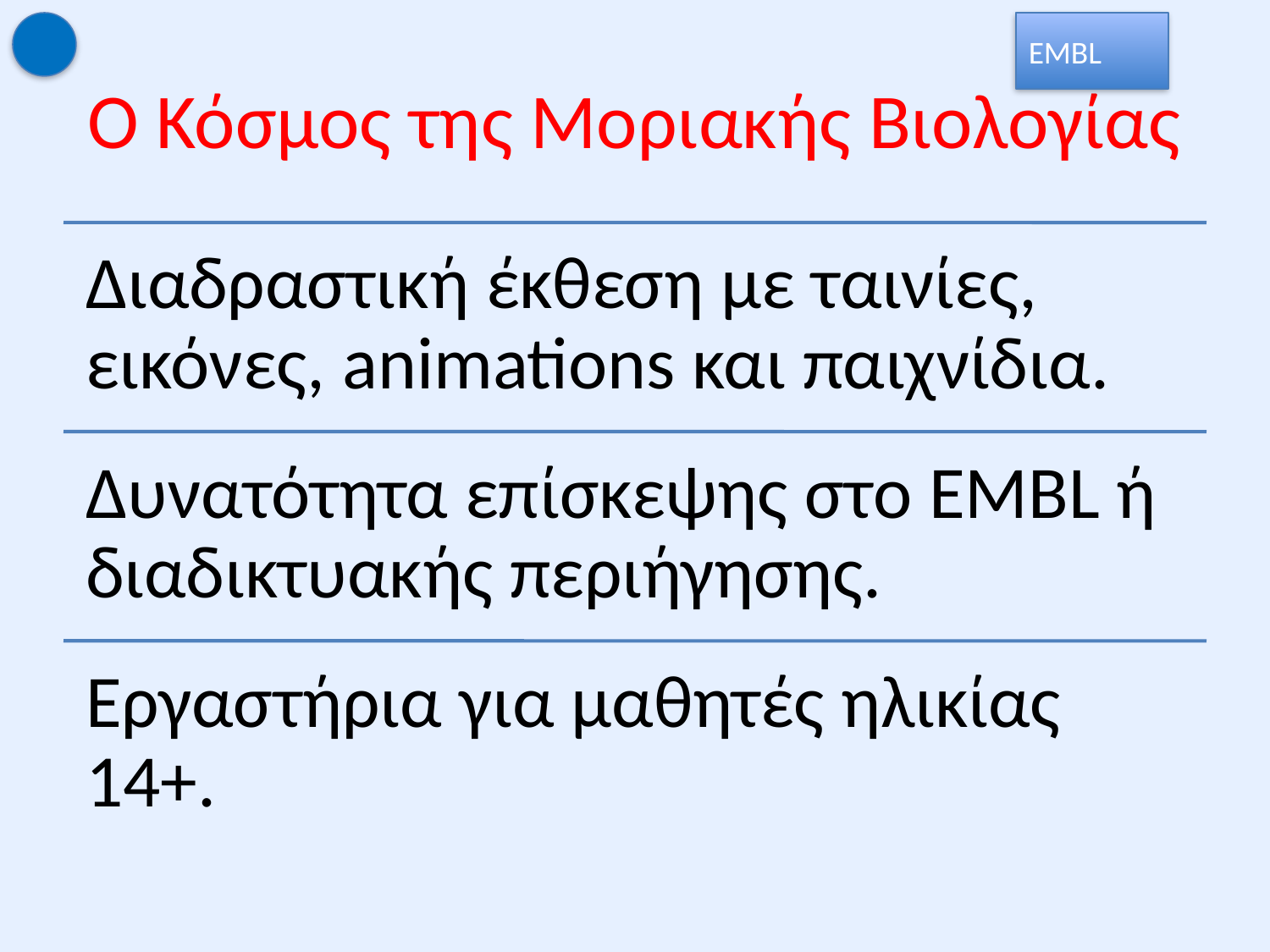

EMBL
# Ο Κόσμος της Μοριακής Βιολογίας
Διαδραστική έκθεση με ταινίες, εικόνες, animations και παιχνίδια.
Δυνατότητα επίσκεψης στο EMBL ή διαδικτυακής περιήγησης.
Εργαστήρια για μαθητές ηλικίας 14+.